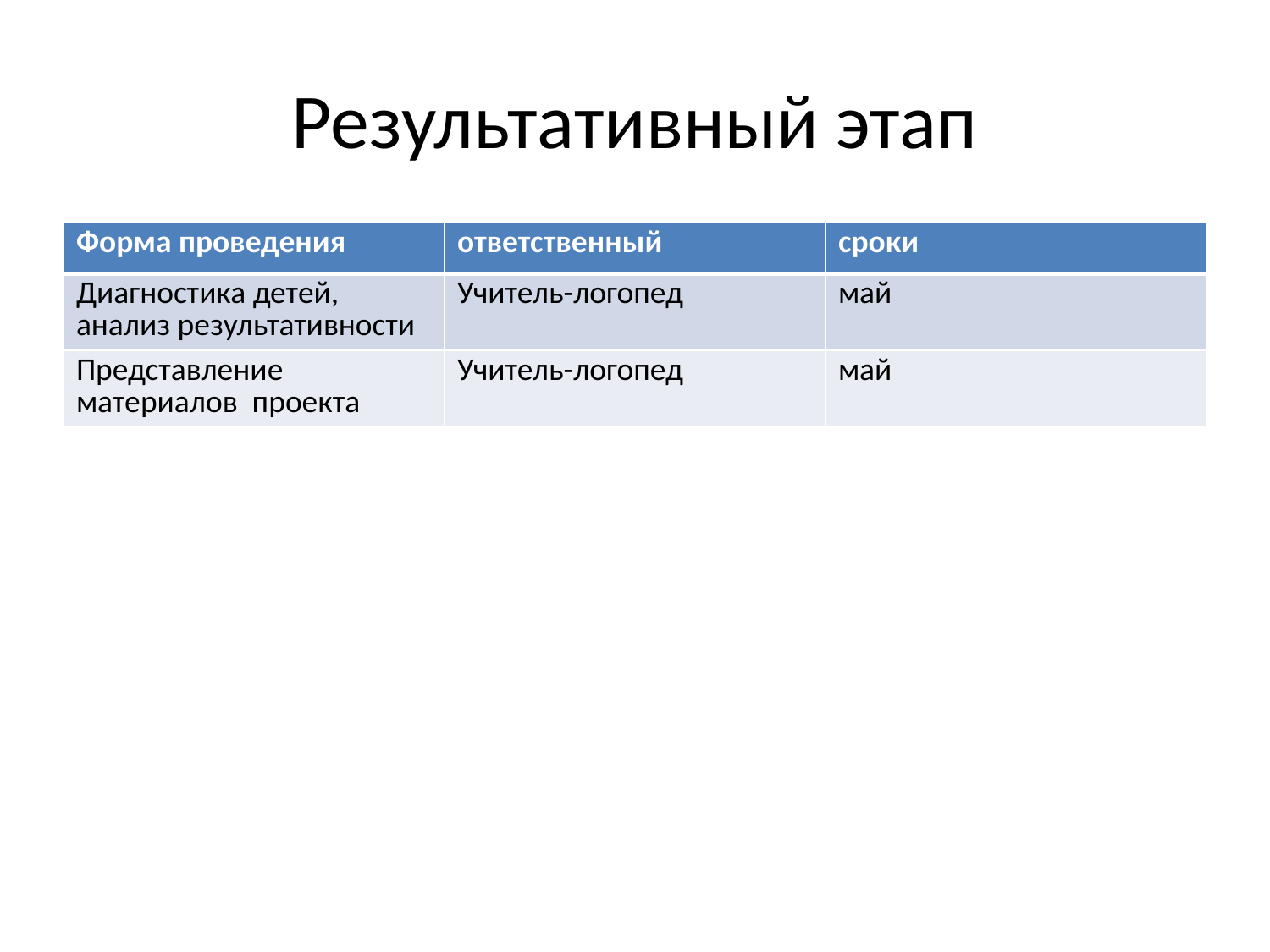

# Результативный этап
| Форма проведения | ответственный | сроки |
| --- | --- | --- |
| Диагностика детей, анализ результативности | Учитель-логопед | май |
| Представление материалов проекта | Учитель-логопед | май |